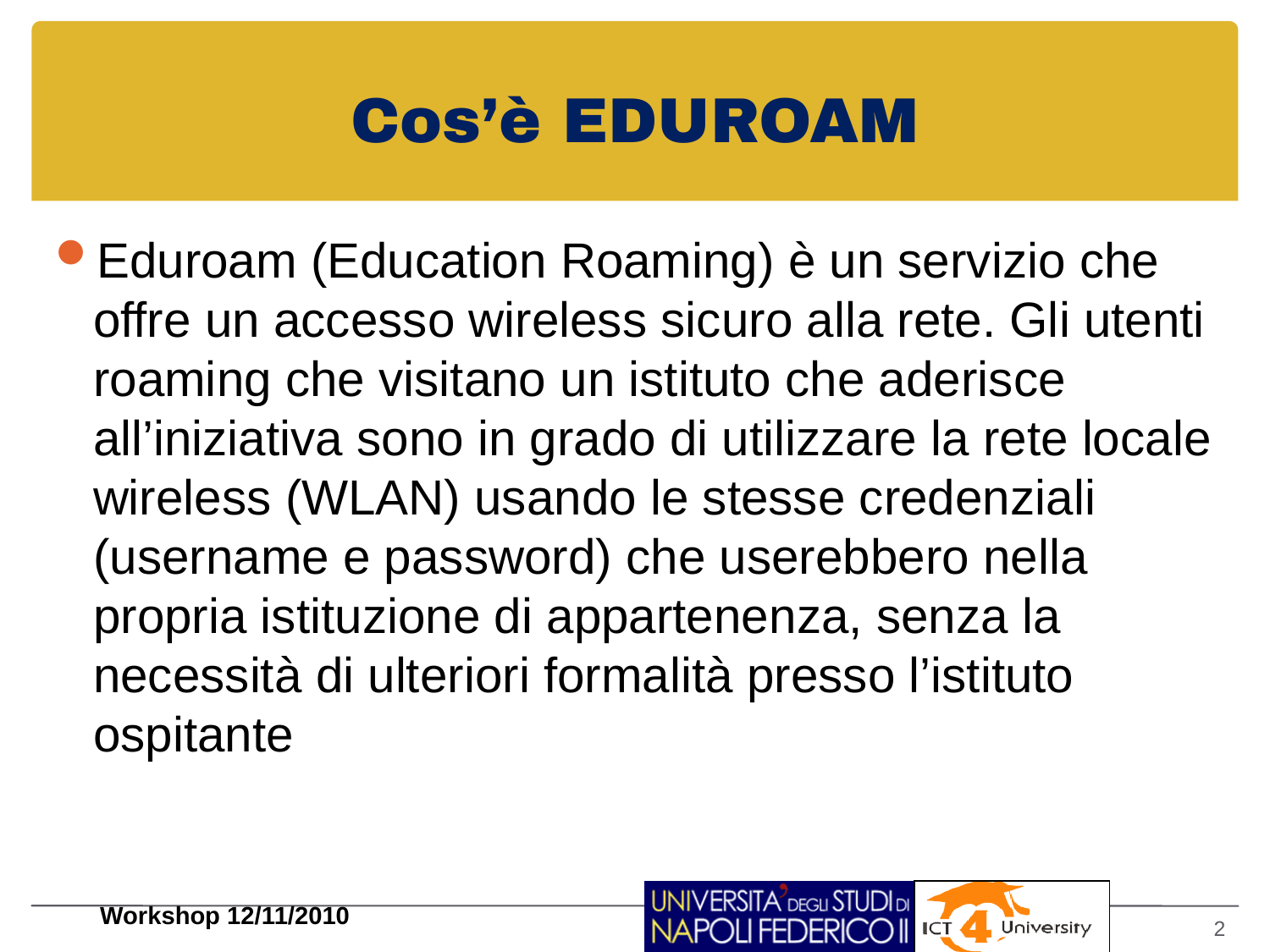

# Cos’è EDUROAM
Eduroam (Education Roaming) è un servizio che offre un accesso wireless sicuro alla rete. Gli utenti roaming che visitano un istituto che aderisce all’iniziativa sono in grado di utilizzare la rete locale wireless (WLAN) usando le stesse credenziali (username e password) che userebbero nella propria istituzione di appartenenza, senza la necessità di ulteriori formalità presso l’istituto ospitante
Workshop 12/11/2010
2